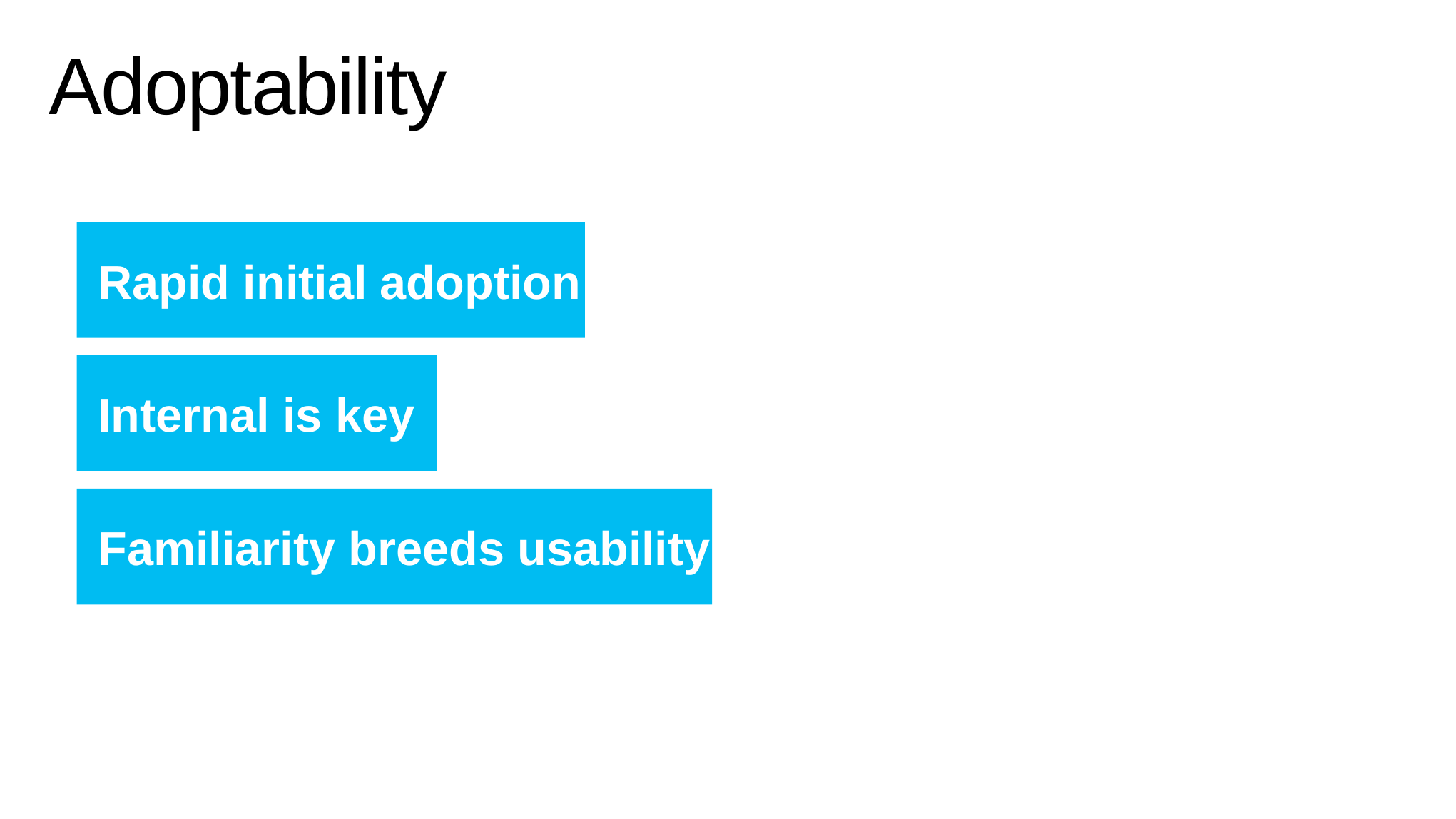

# Adoptability
Rapid initial adoption
Internal is key
Familiarity breeds usability